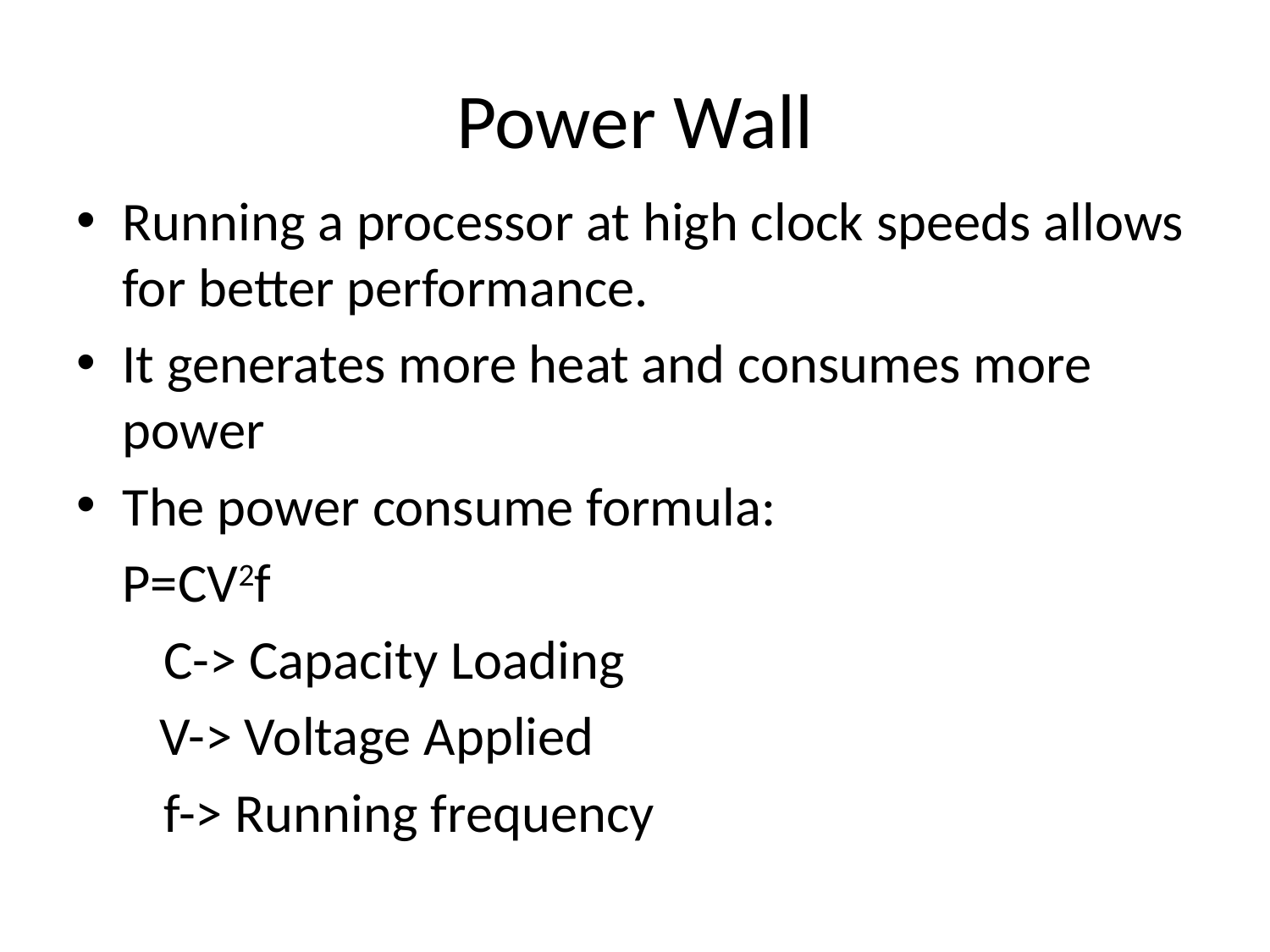

# Power Wall
Running a processor at high clock speeds allows for better performance.
It generates more heat and consumes more power
The power consume formula:
 	P=CV2f
       C-> Capacity Loading
	   V-> Voltage Applied
       f-> Running frequency